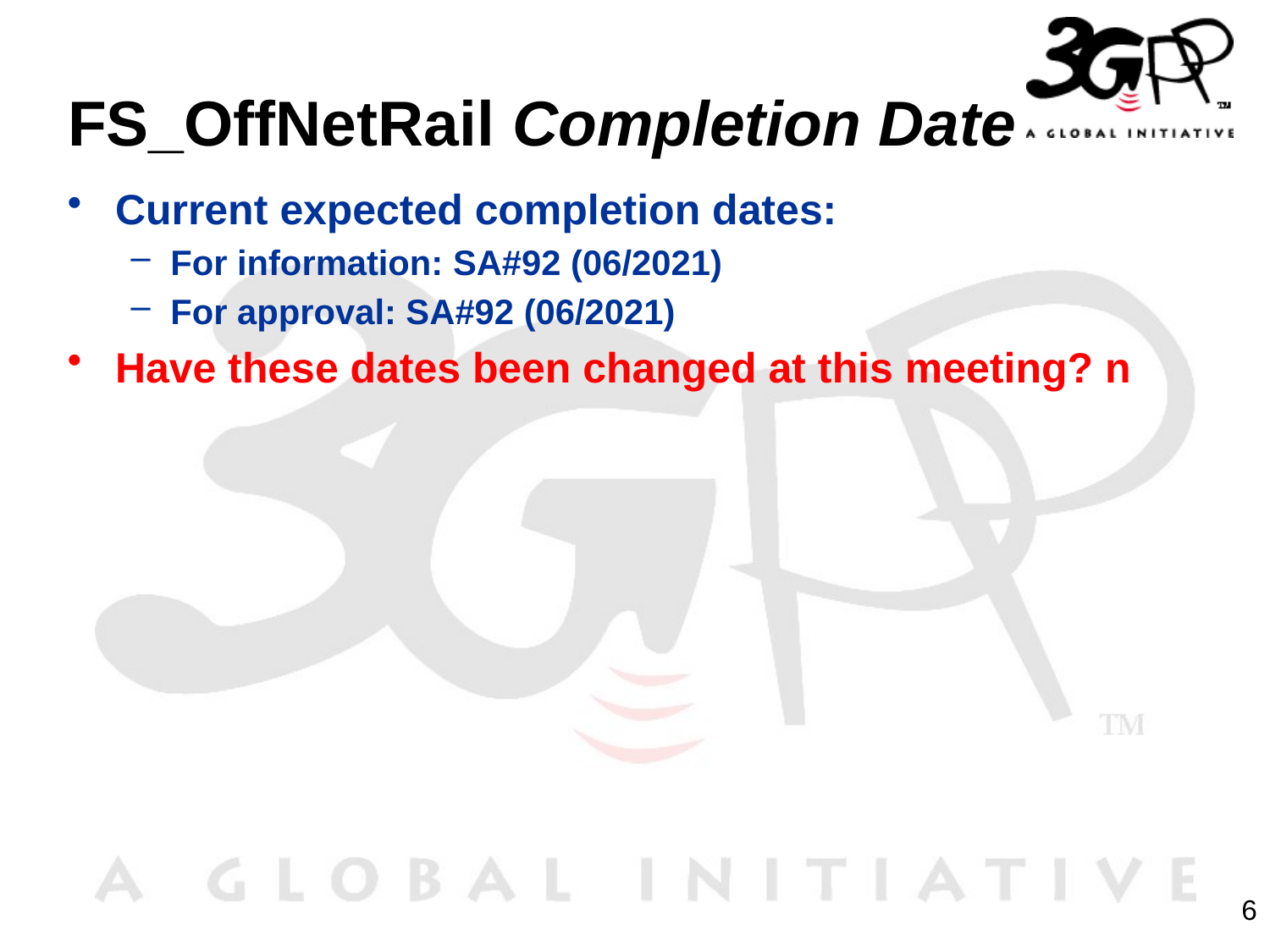

# FS_OffNetRail Completion Date
Current expected completion dates:
For information: SA#92 (06/2021)
For approval: SA#92 (06/2021)
Have these dates been changed at this meeting? n
6